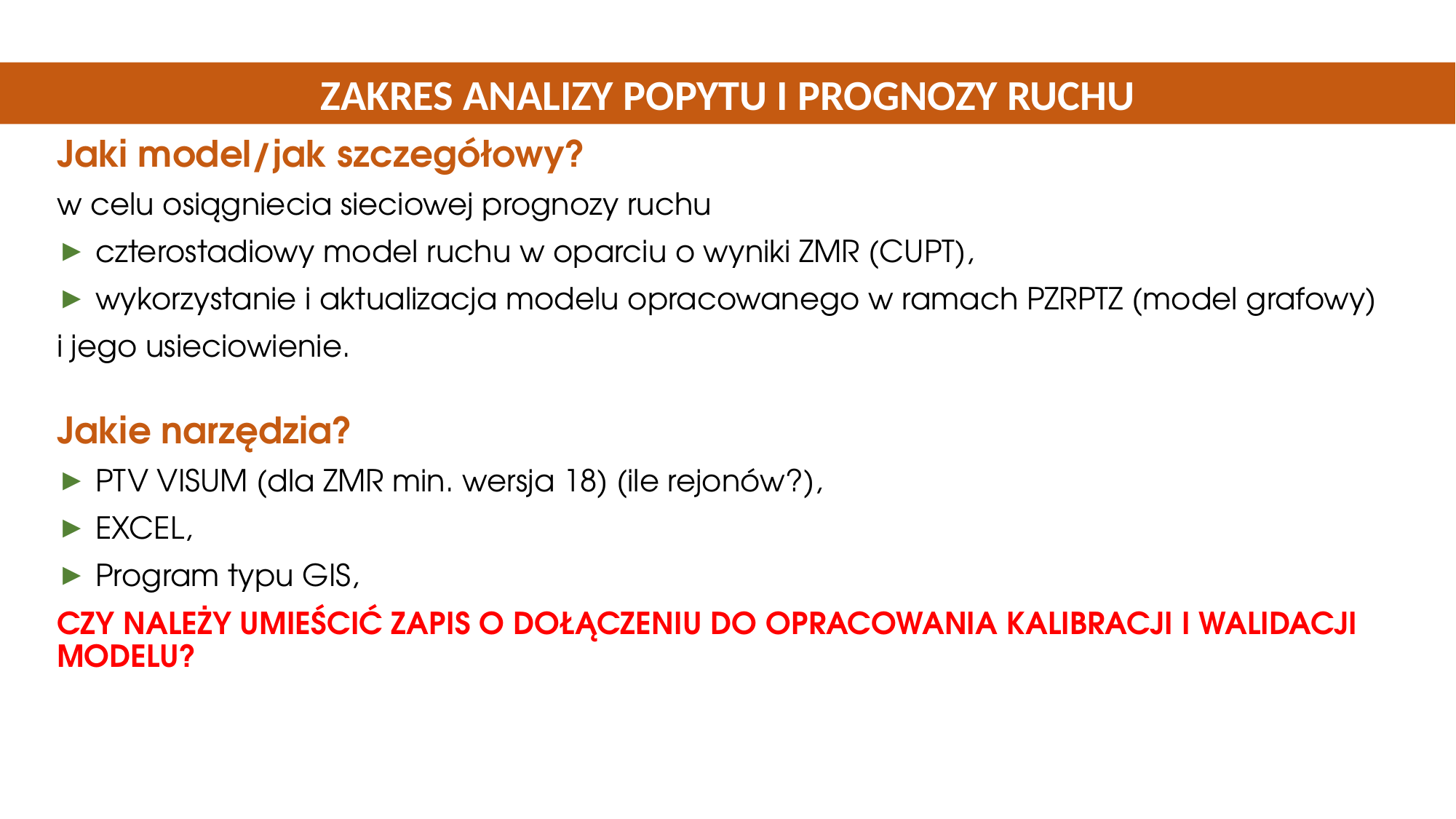

ZAKRES ANALIZY POPYTU I PROGNOZY RUCHU
Jaki model/jak szczegółowy?
w celu osiągniecia sieciowej prognozy ruchu
czterostadiowy model ruchu w oparciu o wyniki ZMR (CUPT),
wykorzystanie i aktualizacja modelu opracowanego w ramach PZRPTZ (model grafowy)
i jego usieciowienie.

Jakie narzędzia?
PTV VISUM (dla ZMR min. wersja 18) (ile rejonów?),
EXCEL,
Program typu GIS,
CZY NALEŻY UMIEŚCIĆ ZAPIS O DOŁĄCZENIU DO OPRACOWANIA KALIBRACJI I WALIDACJI MODELU?